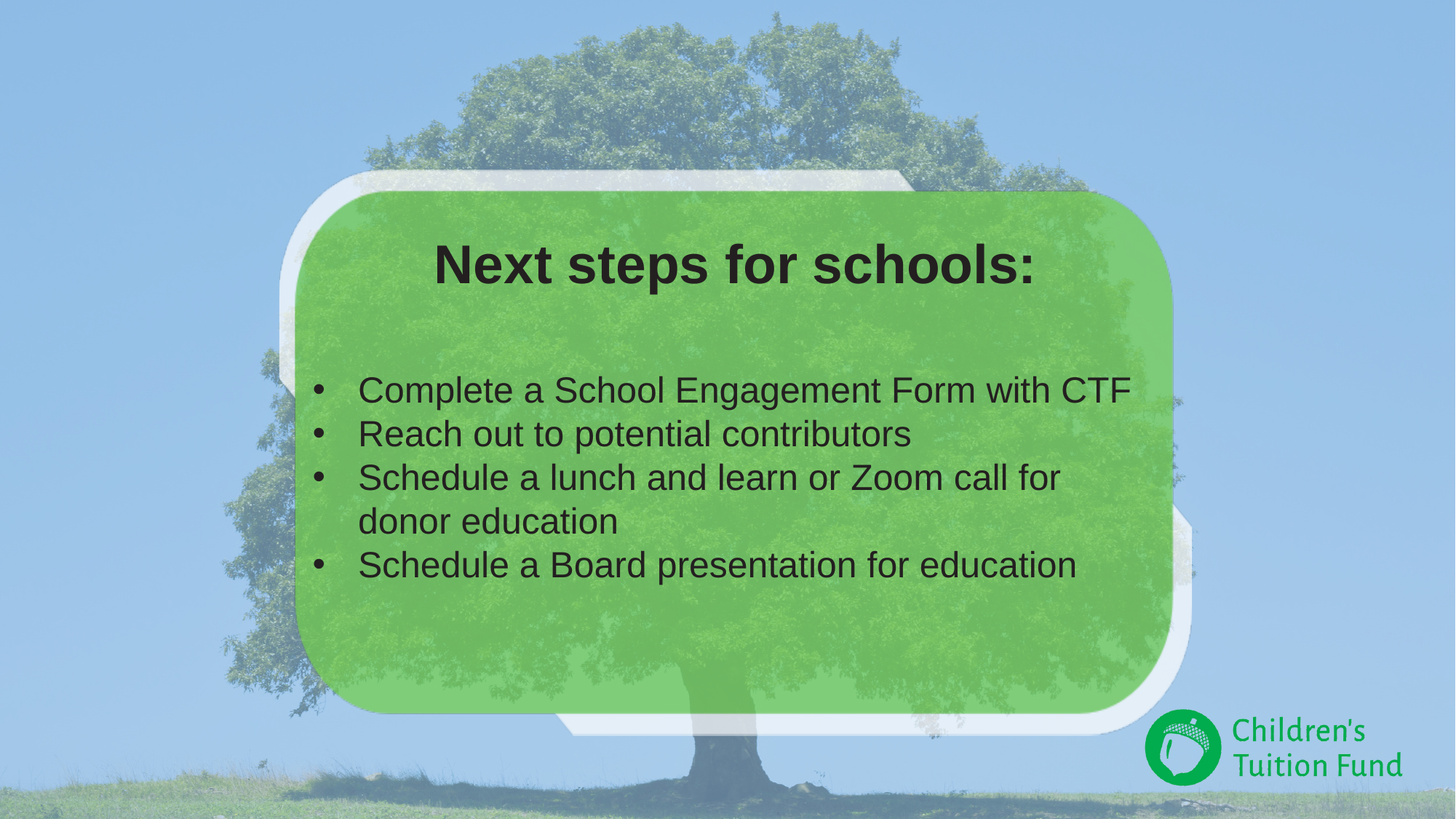

Next steps for schools:

Complete a School Engagement Form with CTF
Reach out to potential contributors
Schedule a lunch and learn or Zoom call for donor education
Schedule a Board presentation for education